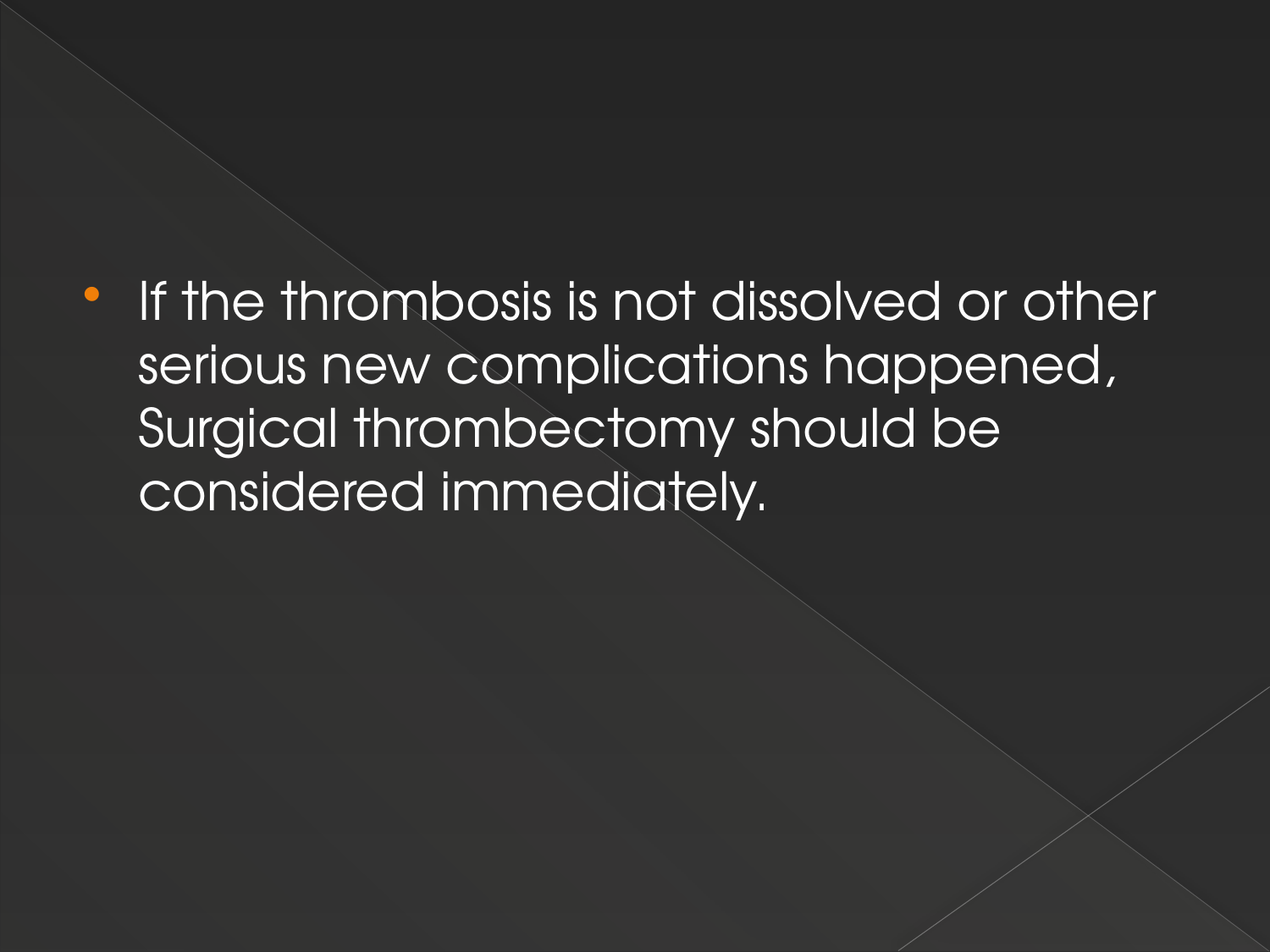

#
If the thrombosis is not dissolved or other serious new complications happened, Surgical thrombectomy should be considered immediately.